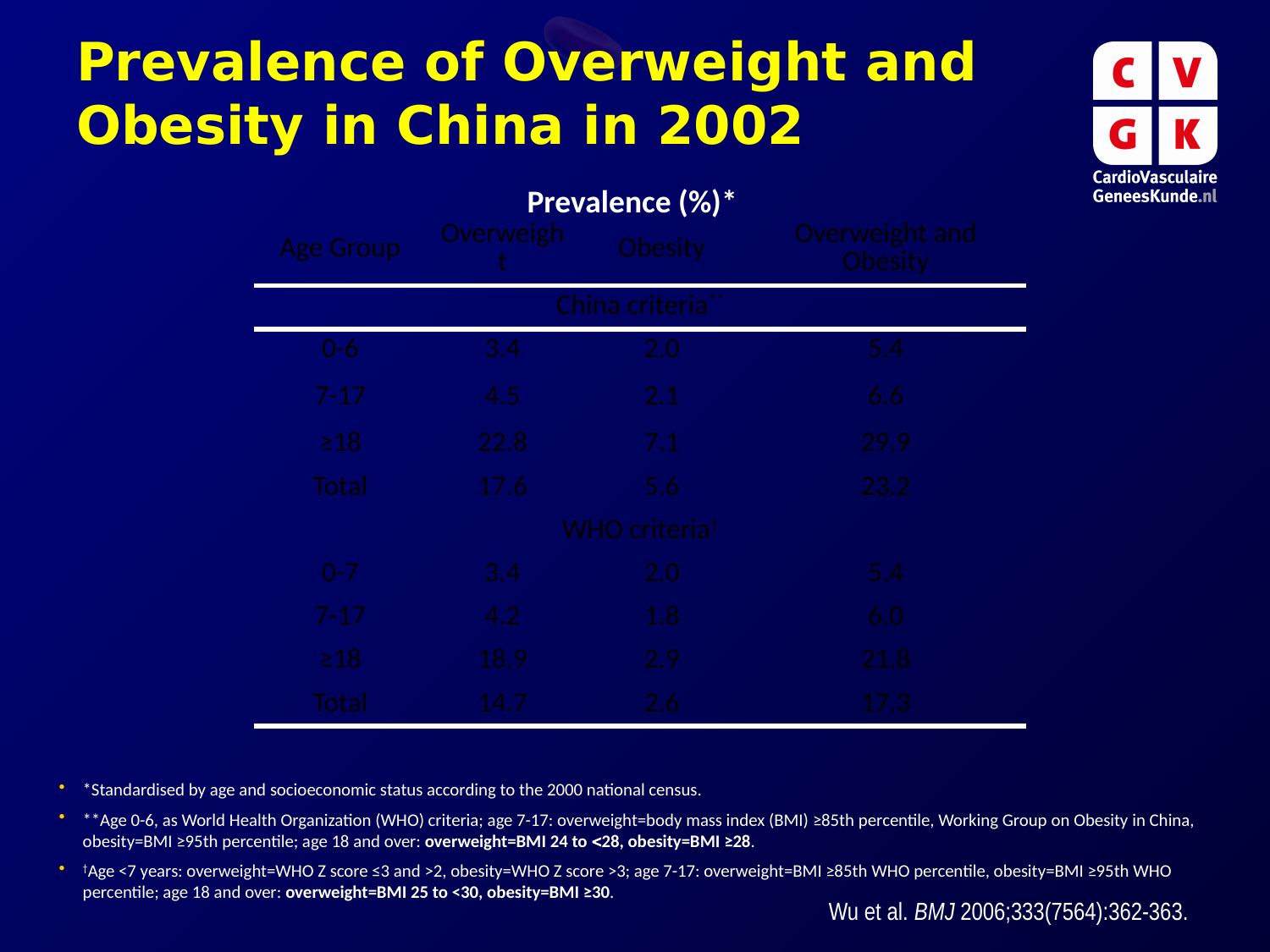

Prevalence of Overweight and Obesity in China in 2002
Prevalence (%)*
| Age Group | Overweight | Obesity | Overweight and Obesity |
| --- | --- | --- | --- |
| China criteria\*\* |  |  |  |
| 0-6 | 3.4 | 2.0 | 5.4 |
| 7-17 | 4.5 | 2.1 | 6.6 |
| ≥18 | 22.8 | 7.1 | 29.9 |
| Total | 17.6 | 5.6 | 23.2 |
| WHO criteria† |  |  |  |
| 0-7 | 3.4 | 2.0 | 5.4 |
| 7-17 | 4.2 | 1.8 | 6.0 |
| ≥18 | 18.9 | 2.9 | 21.8 |
| Total | 14.7 | 2.6 | 17.3 |
*Standardised by age and socioeconomic status according to the 2000 national census.
**Age 0-6, as World Health Organization (WHO) criteria; age 7-17: overweight=body mass index (BMI) ≥85th percentile, Working Group on Obesity in China, obesity=BMI ≥95th percentile; age 18 and over: overweight=BMI 24 to <28, obesity=BMI ≥28.
†Age <7 years: overweight=WHO Z score ≤3 and >2, obesity=WHO Z score >3; age 7-17: overweight=BMI ≥85th WHO percentile, obesity=BMI ≥95th WHO percentile; age 18 and over: overweight=BMI 25 to <30, obesity=BMI ≥30.
  Wu et al. BMJ 2006;333(7564):362-363.